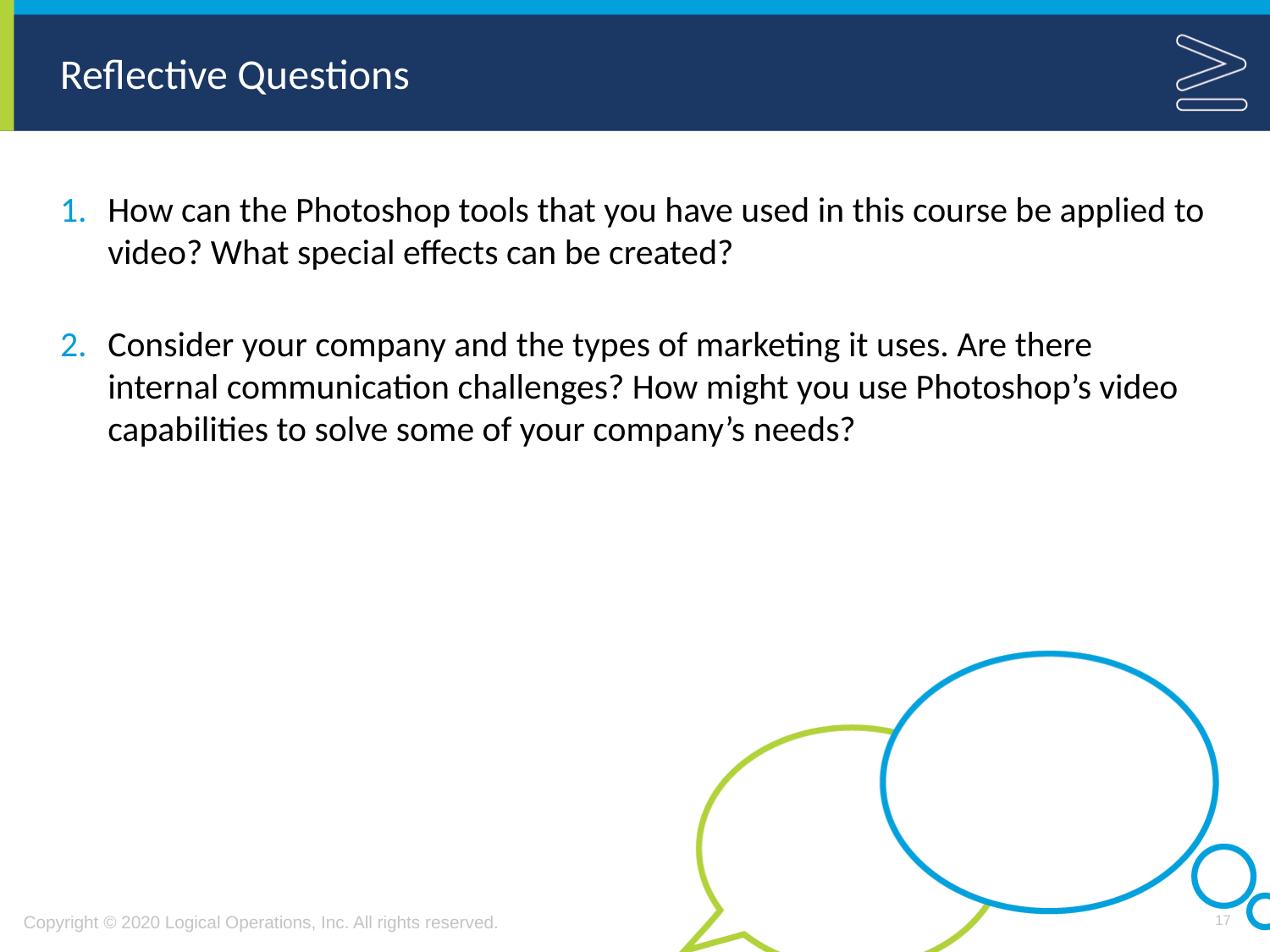

How can the Photoshop tools that you have used in this course be applied to video? What special effects can be created?
Consider your company and the types of marketing it uses. Are there internal communication challenges? How might you use Photoshop’s video capabilities to solve some of your company’s needs?
17